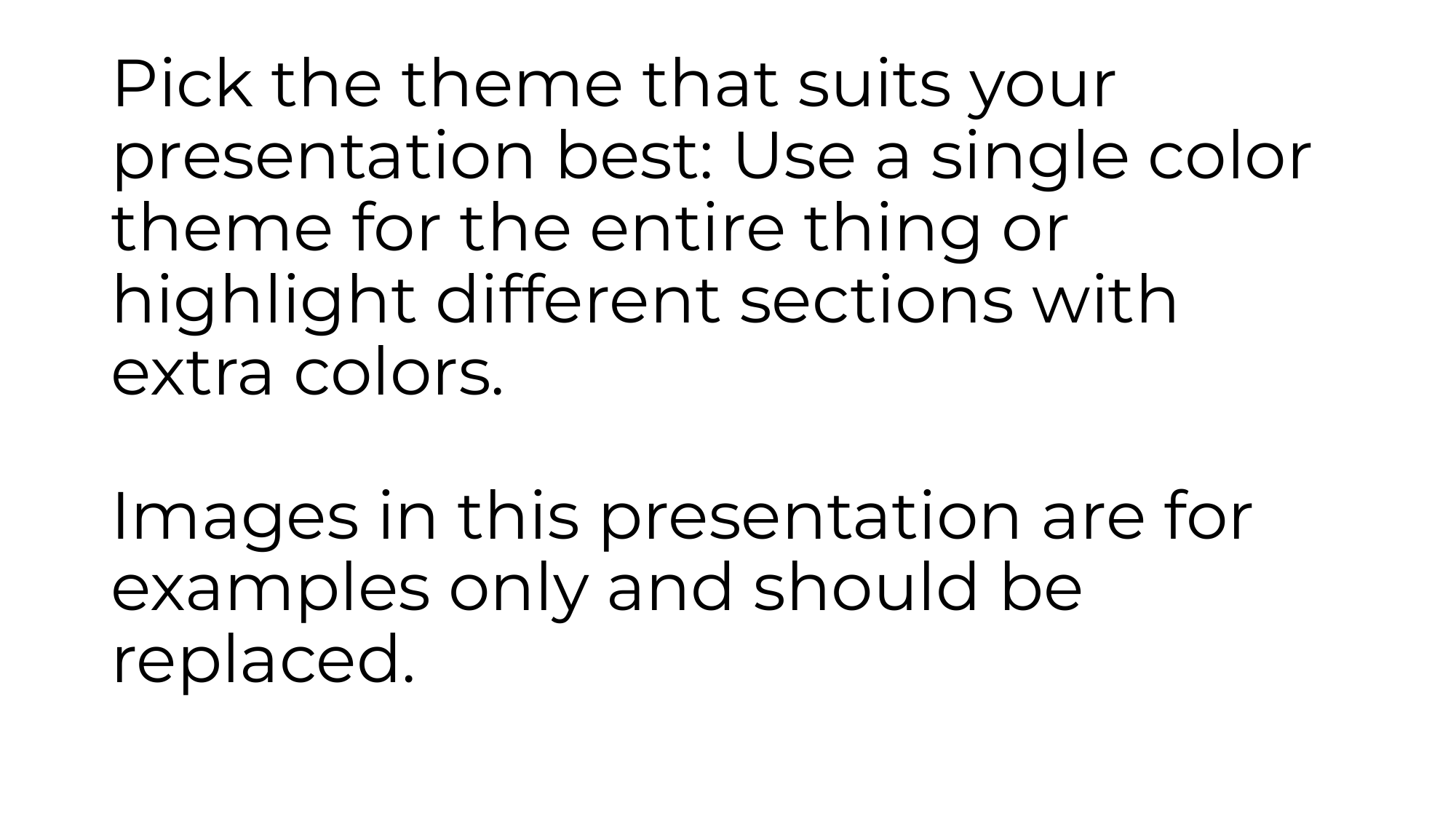

# Pick the theme that suits your presentation best: Use a single color theme for the entire thing or highlight different sections with extra colors. Images in this presentation are for examples only and should be replaced.